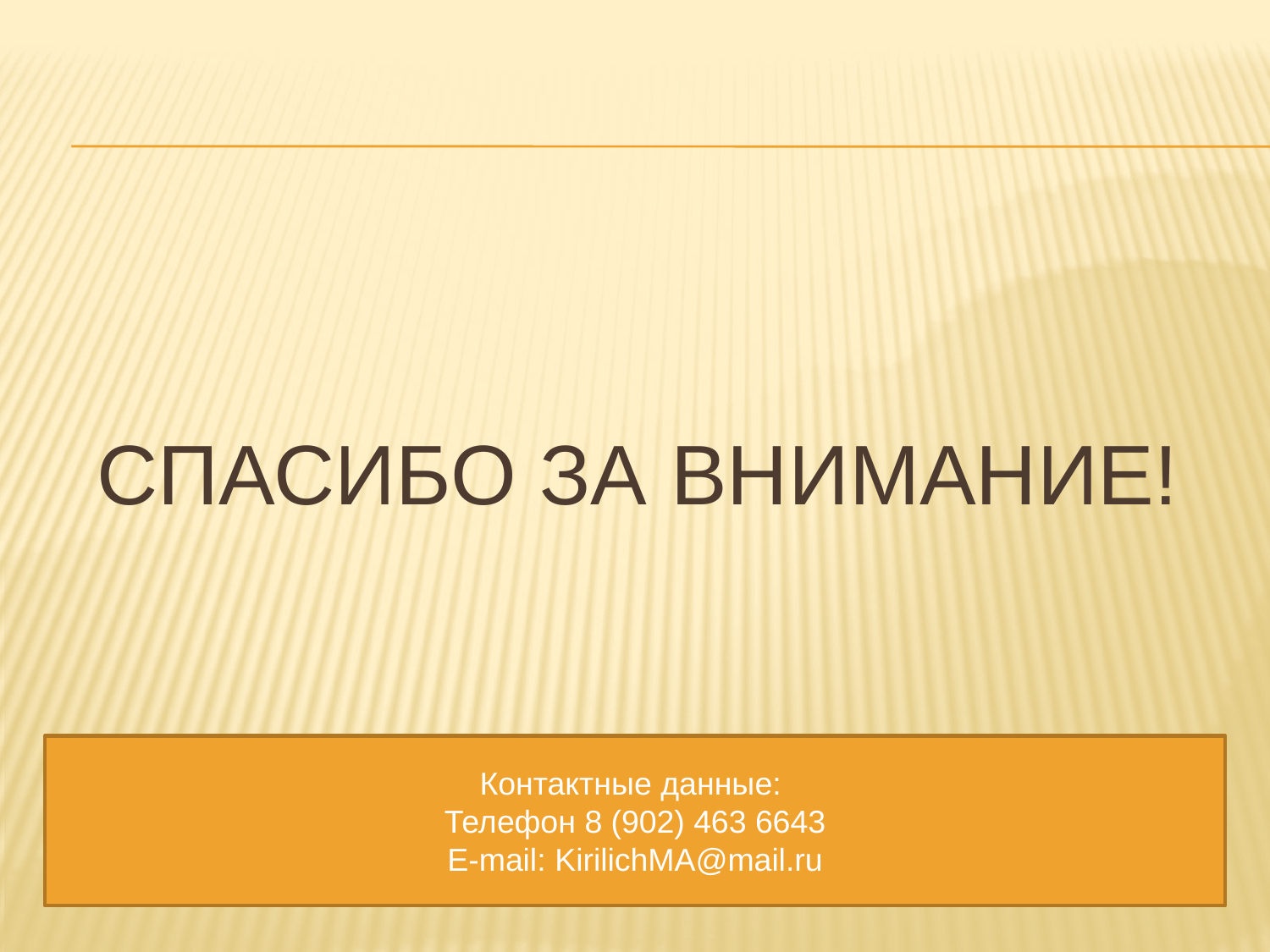

# СПАСИБО ЗА ВНИМАНИЕ!
Контактные данные:
Телефон 8 (902) 463 6643
E-mail: KirilichMA@mail.ru